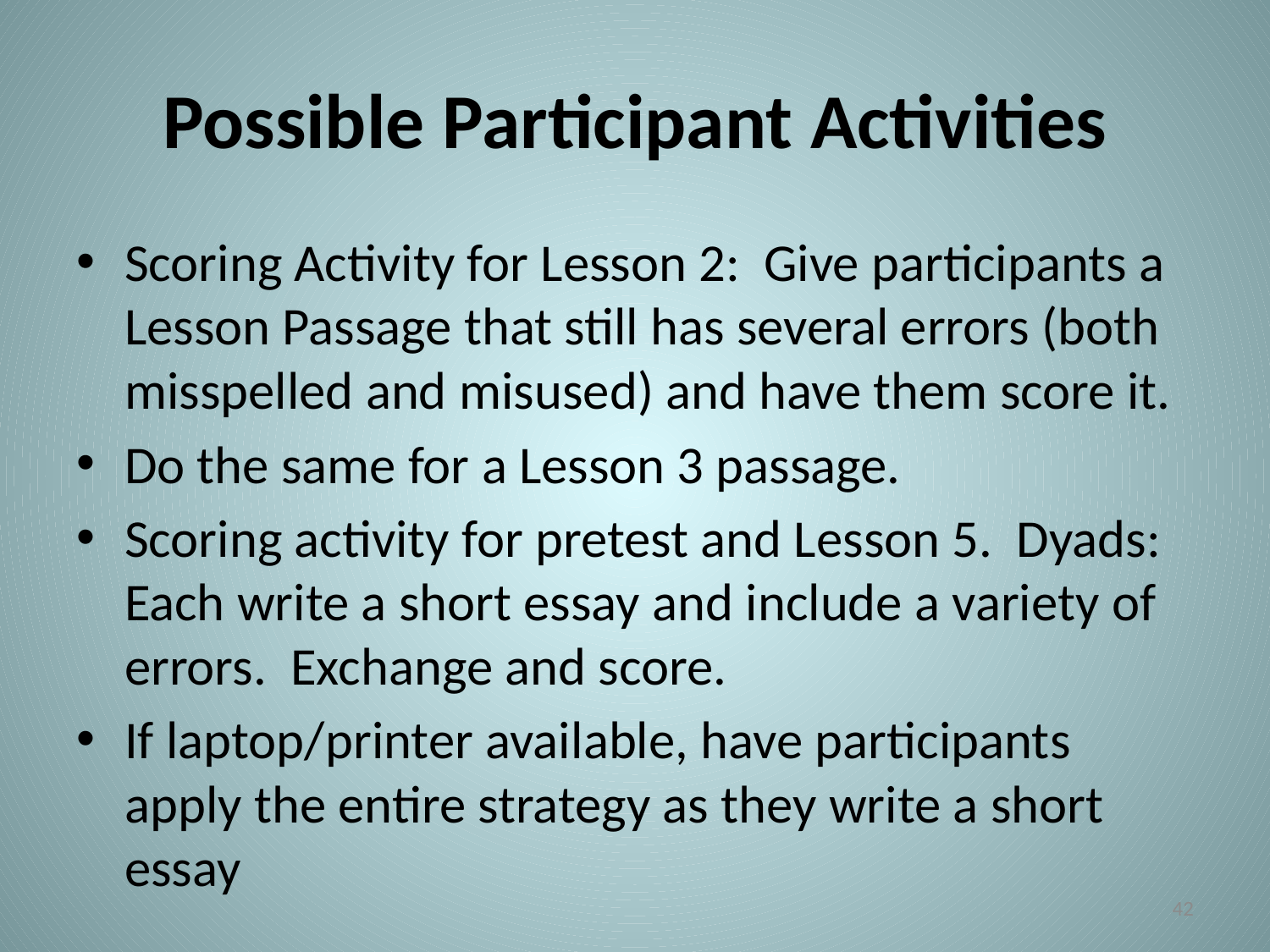

# Possible Participant Activities
Scoring Activity for Lesson 2:  Give participants a Lesson Passage that still has several errors (both misspelled and misused) and have them score it.
Do the same for a Lesson 3 passage.
Scoring activity for pretest and Lesson 5.  Dyads: Each write a short essay and include a variety of errors.  Exchange and score.
If laptop/printer available, have participants apply the entire strategy as they write a short essay
42